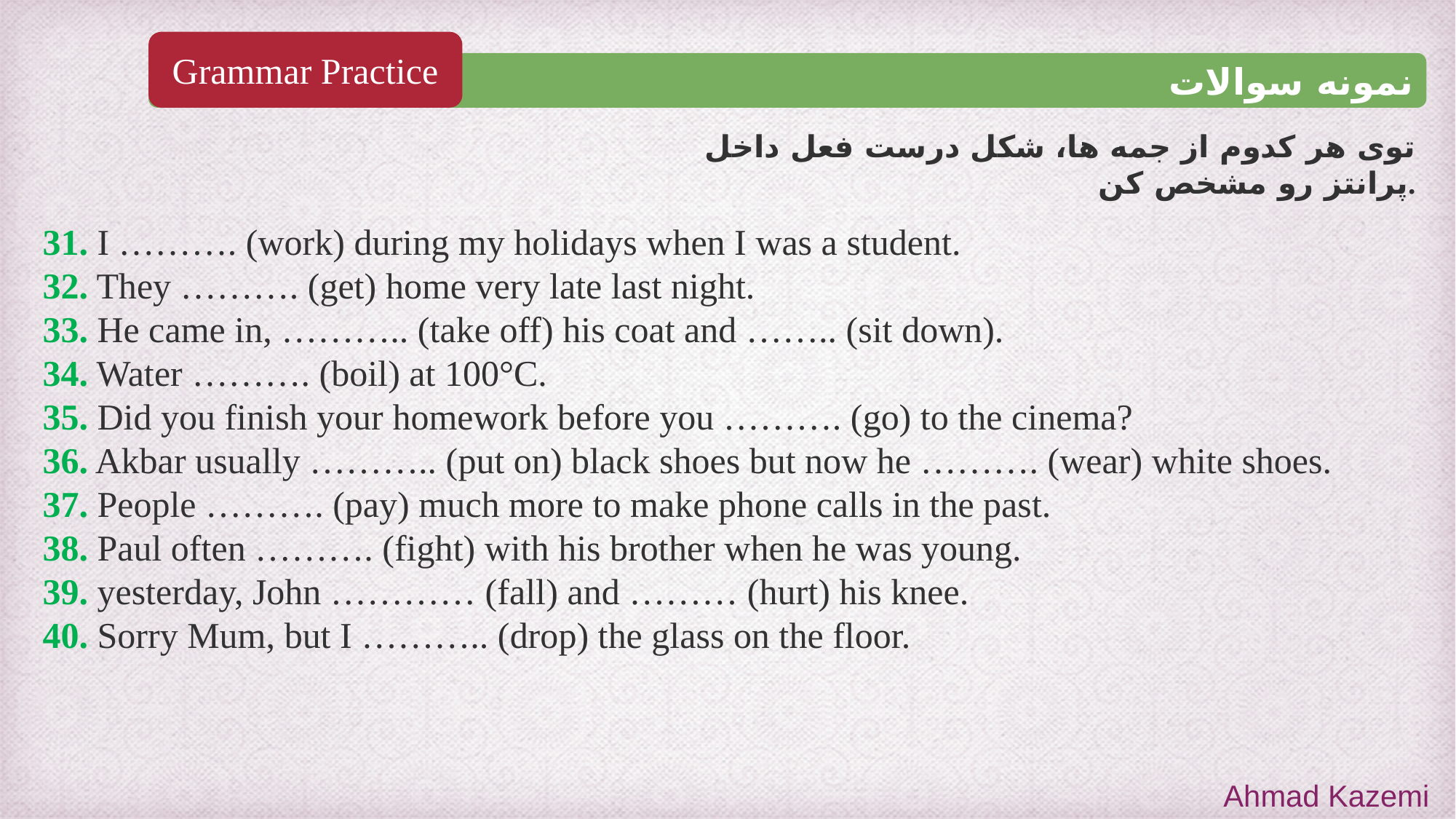

Grammar Practice
نمونه سوالات
توی هر کدوم از جمه ها، شکل درست فعل داخل پرانتز رو مشخص کن.
31. I ………. (work) during my holidays when I was a student.
32. They ………. (get) home very late last night.
33. He came in, ……….. (take off) his coat and …….. (sit down).
34. Water ………. (boil) at 100°C.
35. Did you finish your homework before you ………. (go) to the cinema?
36. Akbar usually ……….. (put on) black shoes but now he ………. (wear) white shoes.
37. People ………. (pay) much more to make phone calls in the past.
38. Paul often ………. (fight) with his brother when he was young.
39. yesterday, John ………… (fall) and ……… (hurt) his knee.
40. Sorry Mum, but I ……….. (drop) the glass on the floor.
Ahmad Kazemi